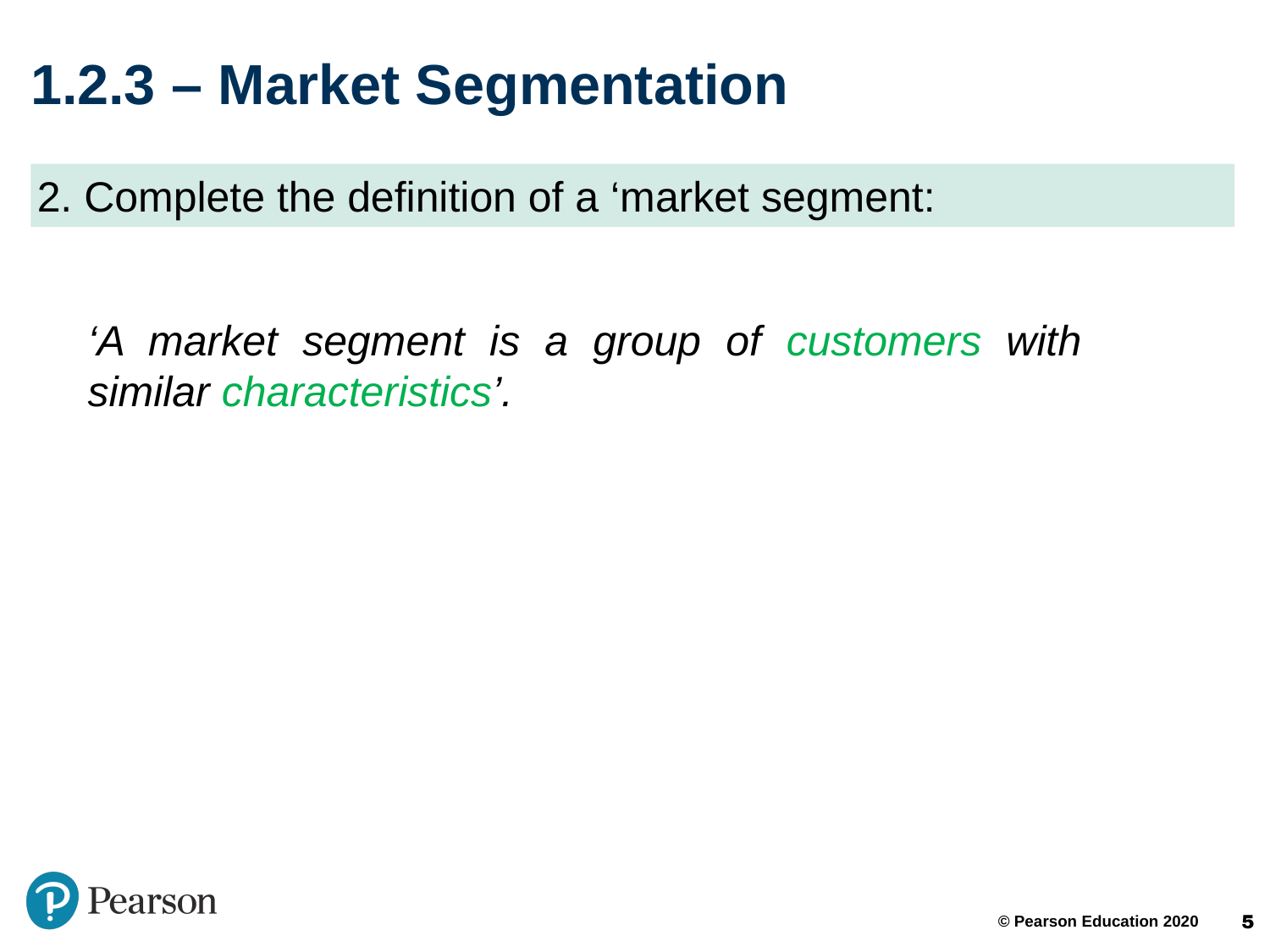

# 1.2.3 – Market Segmentation
2. Complete the definition of a ‘market segment:
‘A market segment is a group of customers with similar characteristics’.
5